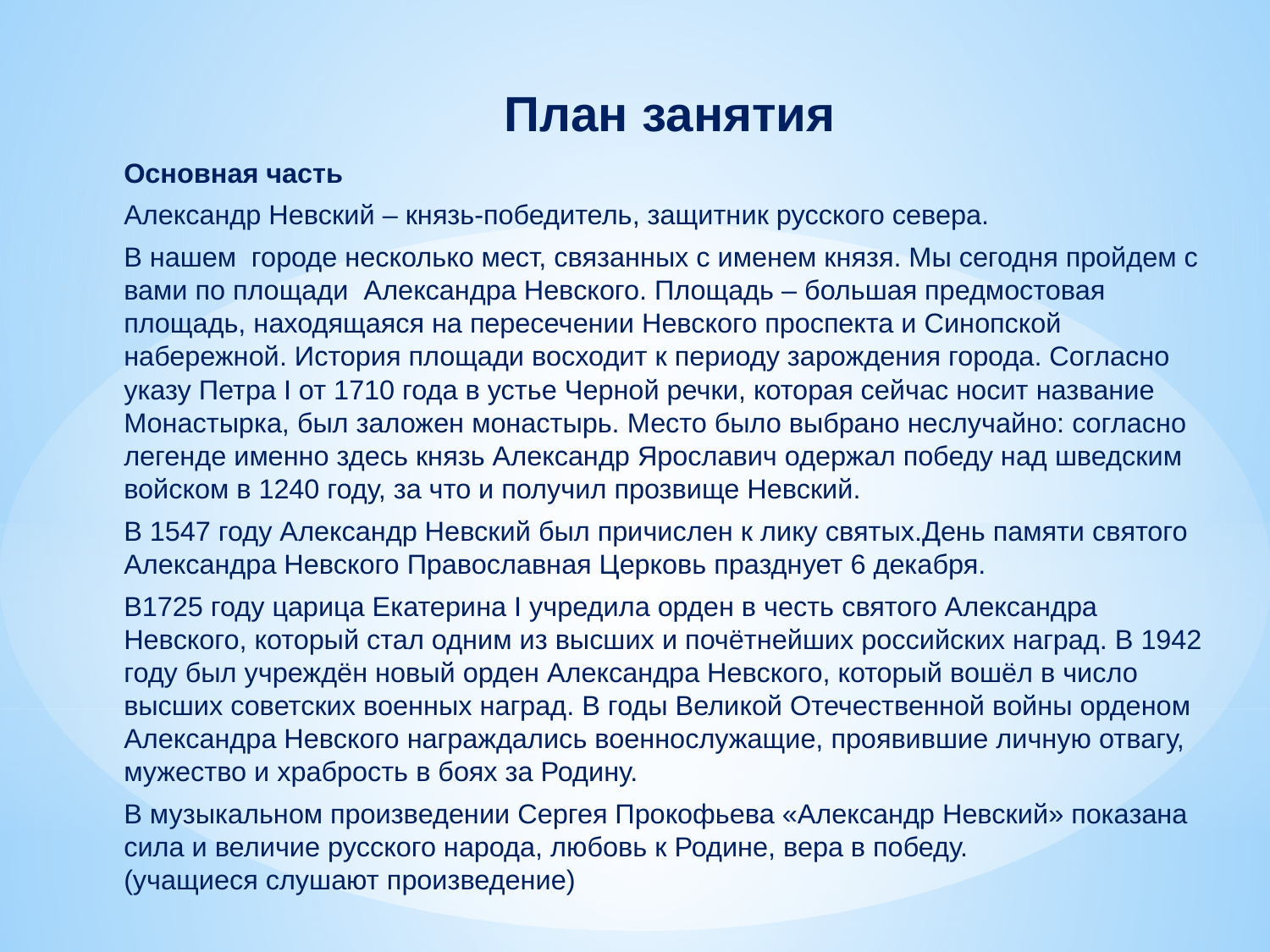

План занятия
Основная часть
Александр Невский – князь-победитель, защитник русского севера.
	В нашем  городе несколько мест, связанных с именем князя. Мы сегодня пройдем с вами по площади  Александра Невского. Площадь – большая предмостовая площадь, находящаяся на пересечении Невского проспекта и Синопской набережной. История площади восходит к периоду зарождения города. Согласно указу Петра I от 1710 года в устье Черной речки, которая сейчас носит название Монастырка, был заложен монастырь. Место было выбрано неслучайно: согласно легенде именно здесь князь Александр Ярославич одержал победу над шведским войском в 1240 году, за что и получил прозвище Невский.
	В 1547 году Александр Невский был причислен к лику святых.День памяти святого Александра Невского Православная Церковь празднует 6 декабря.
	В1725 году царица Екатерина I учредила орден в честь святого Александра Невского, который стал одним из высших и почётнейших российских наград. В 1942 году был учреждён новый орден Александра Невского, который вошёл в число высших советских военных наград. В годы Великой Отечественной войны орденом Александра Невского награждались военнослужащие, проявившие личную отвагу, мужество и храбрость в боях за Родину.
	В музыкальном произведении Сергея Прокофьева «Александр Невский» показана сила и величие русского народа, любовь к Родине, вера в победу.                                (учащиеся слушают произведение)